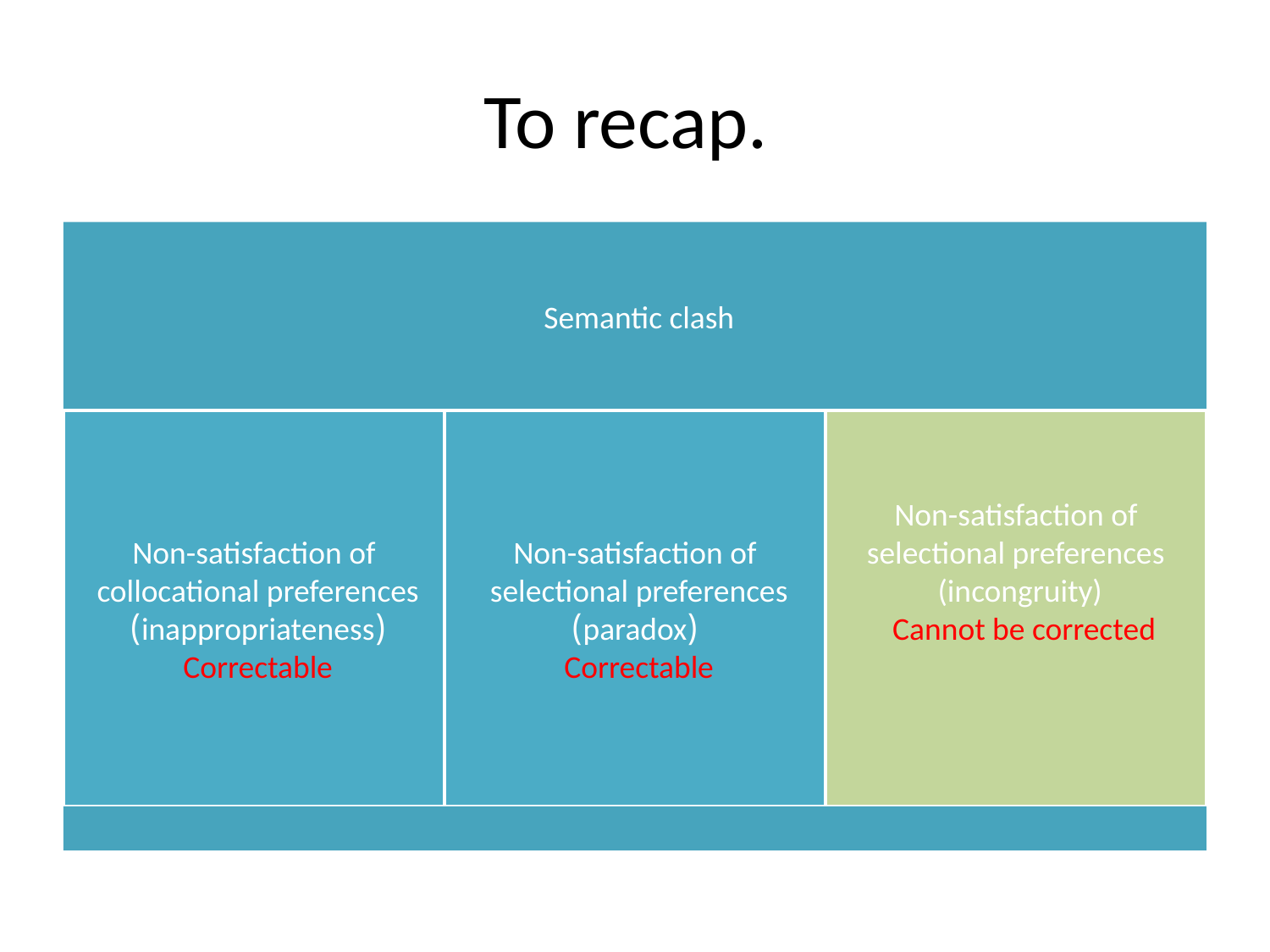

# To recap.
Semantic clash
Non-satisfaction of collocational preferences
Correctable
Non-satisfaction of selectional preferences
Correctable
Non-satisfaction of selectional preferences (incongruity)
Cannot be corrected